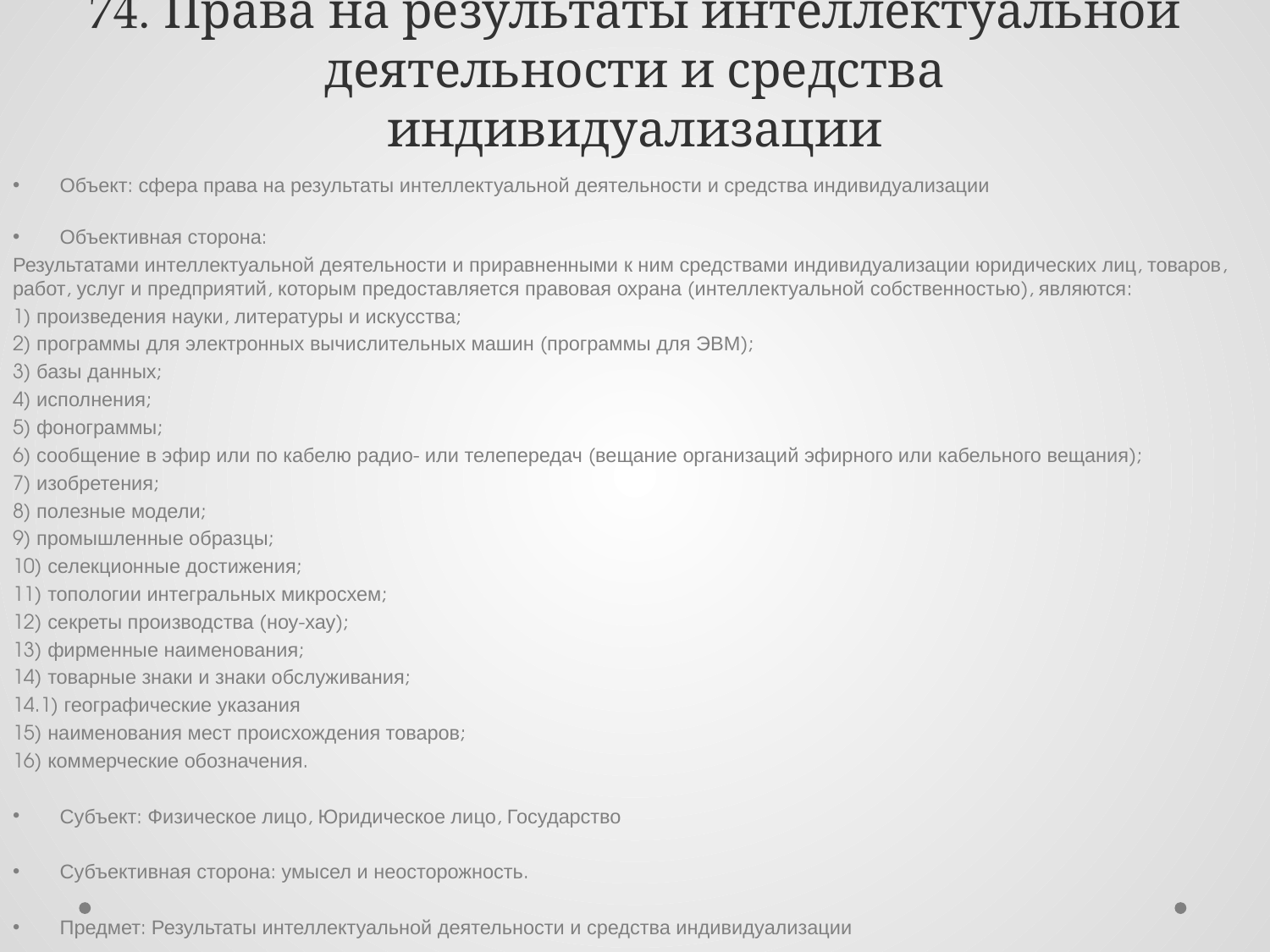

# 74. Права на результаты интеллектуальной деятельности и средства индивидуализации
Объект: сфера права на результаты интеллектуальной деятельности и средства индивидуализации
Объективная сторона:
Результатами интеллектуальной деятельности и приравненными к ним средствами индивидуализации юридических лиц, товаров, работ, услуг и предприятий, которым предоставляется правовая охрана (интеллектуальной собственностью), являются:
1) произведения науки, литературы и искусства;
2) программы для электронных вычислительных машин (программы для ЭВМ);
3) базы данных;
4) исполнения;
5) фонограммы;
6) сообщение в эфир или по кабелю радио- или телепередач (вещание организаций эфирного или кабельного вещания);
7) изобретения;
8) полезные модели;
9) промышленные образцы;
10) селекционные достижения;
11) топологии интегральных микросхем;
12) секреты производства (ноу-хау);
13) фирменные наименования;
14) товарные знаки и знаки обслуживания;
14.1) географические указания
15) наименования мест происхождения товаров;
16) коммерческие обозначения.

Субъект: Физическое лицо, Юридическое лицо, Государство

Субъективная сторона: умысел и неосторожность.

Предмет: Результаты интеллектуальной деятельности и средства индивидуализации